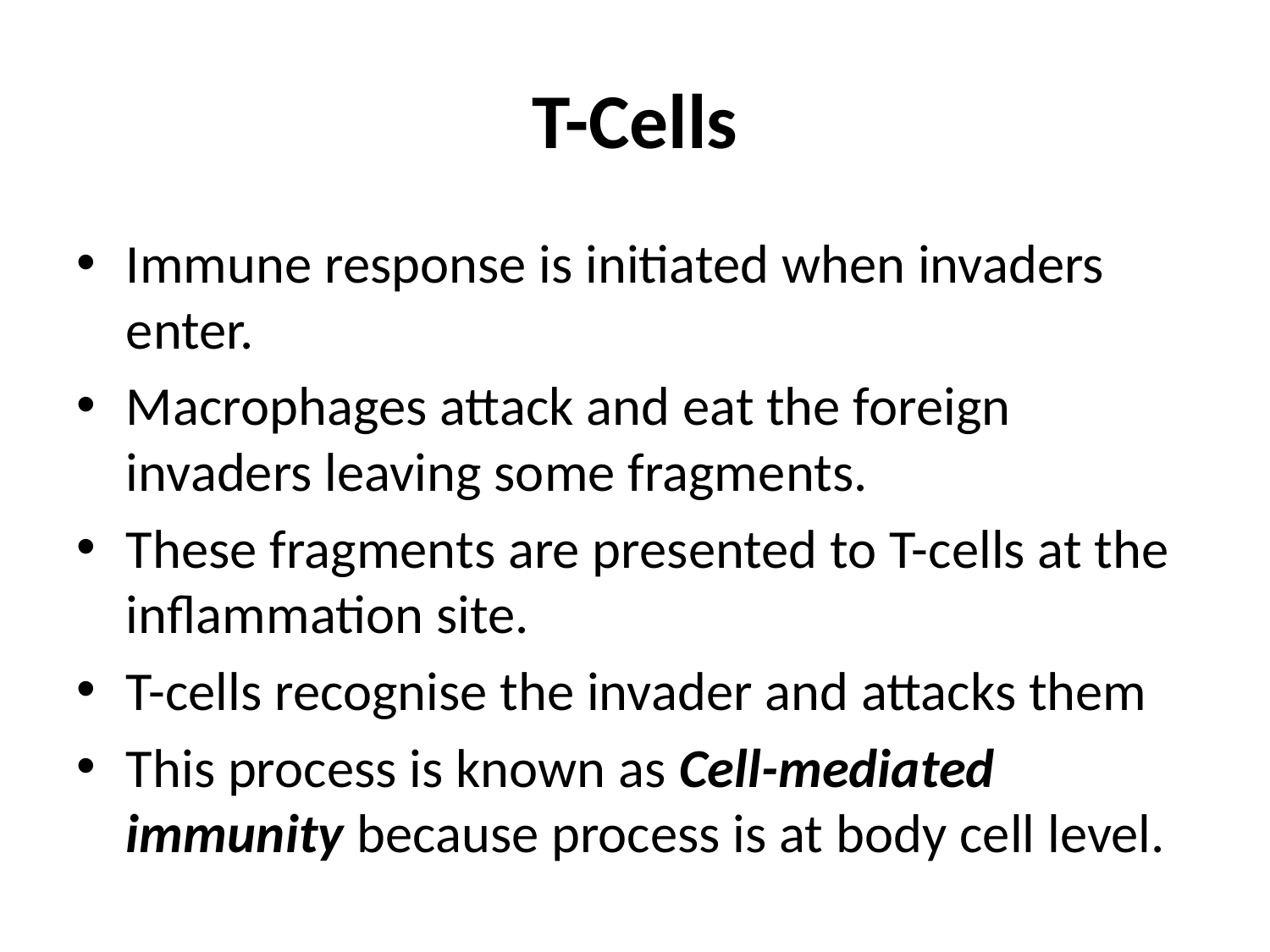

# T-Cells
Immune response is initiated when invaders enter.
Macrophages attack and eat the foreign invaders leaving some fragments.
These fragments are presented to T-cells at the inflammation site.
T-cells recognise the invader and attacks them
This process is known as Cell-mediated immunity because process is at body cell level.